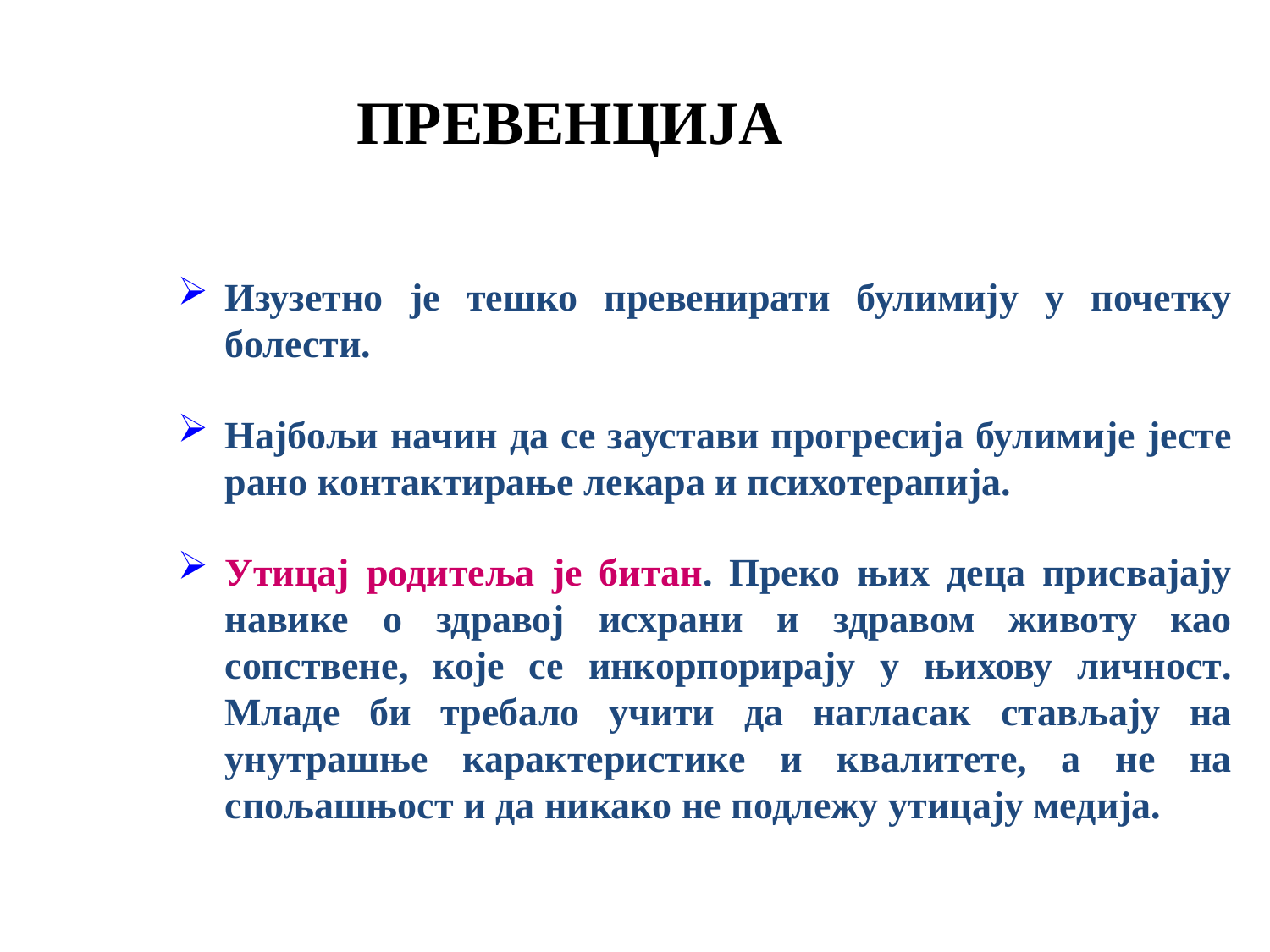

# ПРЕВЕНЦИЈА
Изузетно је тешко превенирати булимију у почетку болести.

Најбољи начин да се заустави прогресија булимије јесте рано контактирање лекара и психотерапија.

Утицај родитеља је битан. Преко њих деца присвајају навике о здравој исхрани и здравом животу као сопствене, које се инкорпорирају у њихову личност. Младе би требало учити да нагласак стављају на унутрашње карактеристике и квалитете, а не на спољашњост и да никако не подлежу утицају медија.